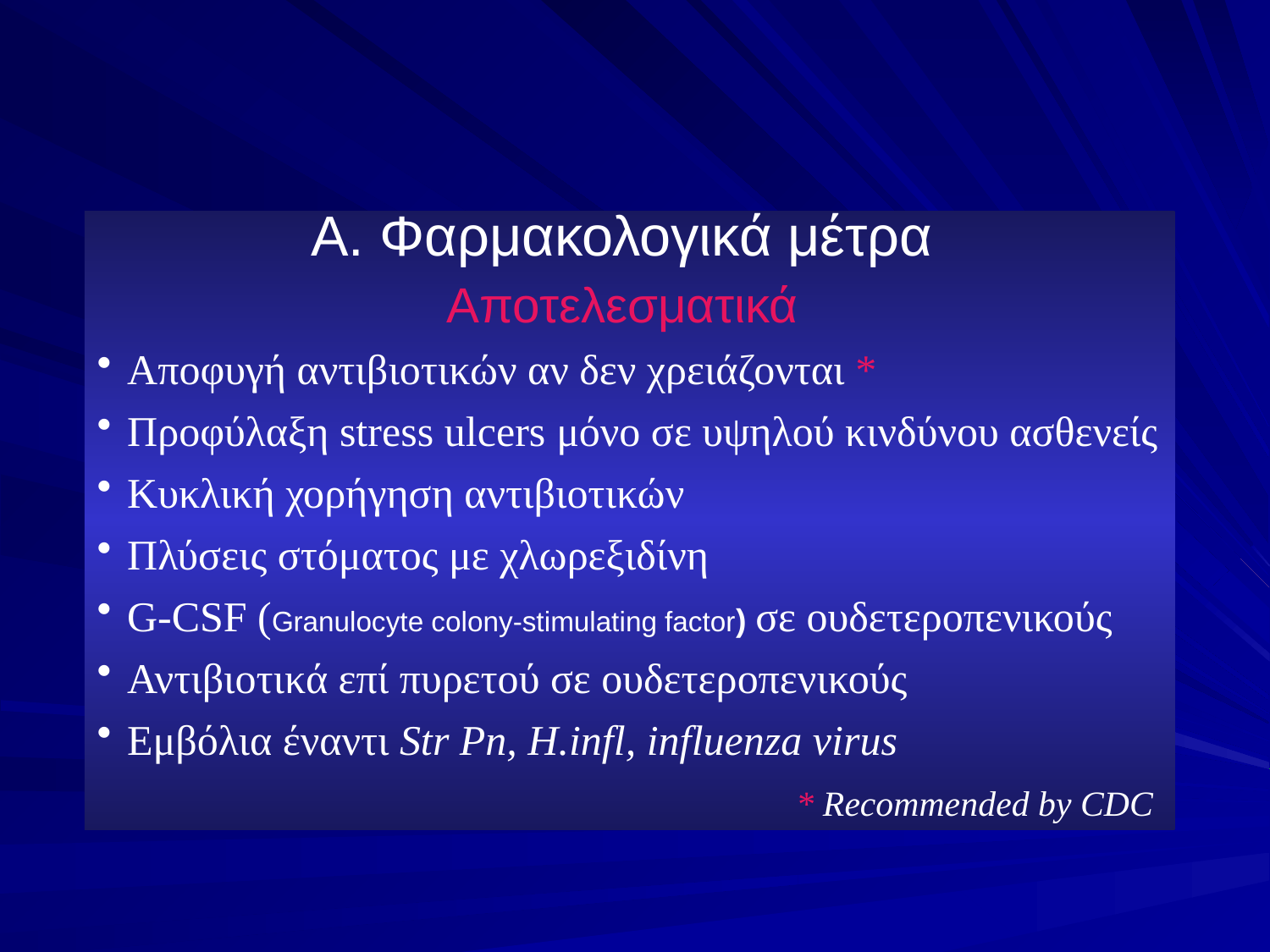

Α. Φαρμακολογικά μέτρα
Αποτελεσματικά
Αποφυγή αντιβιοτικών αν δεν χρειάζονται *
Προφύλαξη stress ulcers μόνο σε υψηλού κινδύνου ασθενείς
Κυκλική χορήγηση αντιβιοτικών
Πλύσεις στόματος με χλωρεξιδίνη
G-CSF (Granulocyte colony-stimulating factor) σε ουδετεροπενικούς
Αντιβιοτικά επί πυρετού σε ουδετεροπενικούς
Εμβόλια έναντι Str Pn, H.infl, influenza virus
* Recommended by CDC